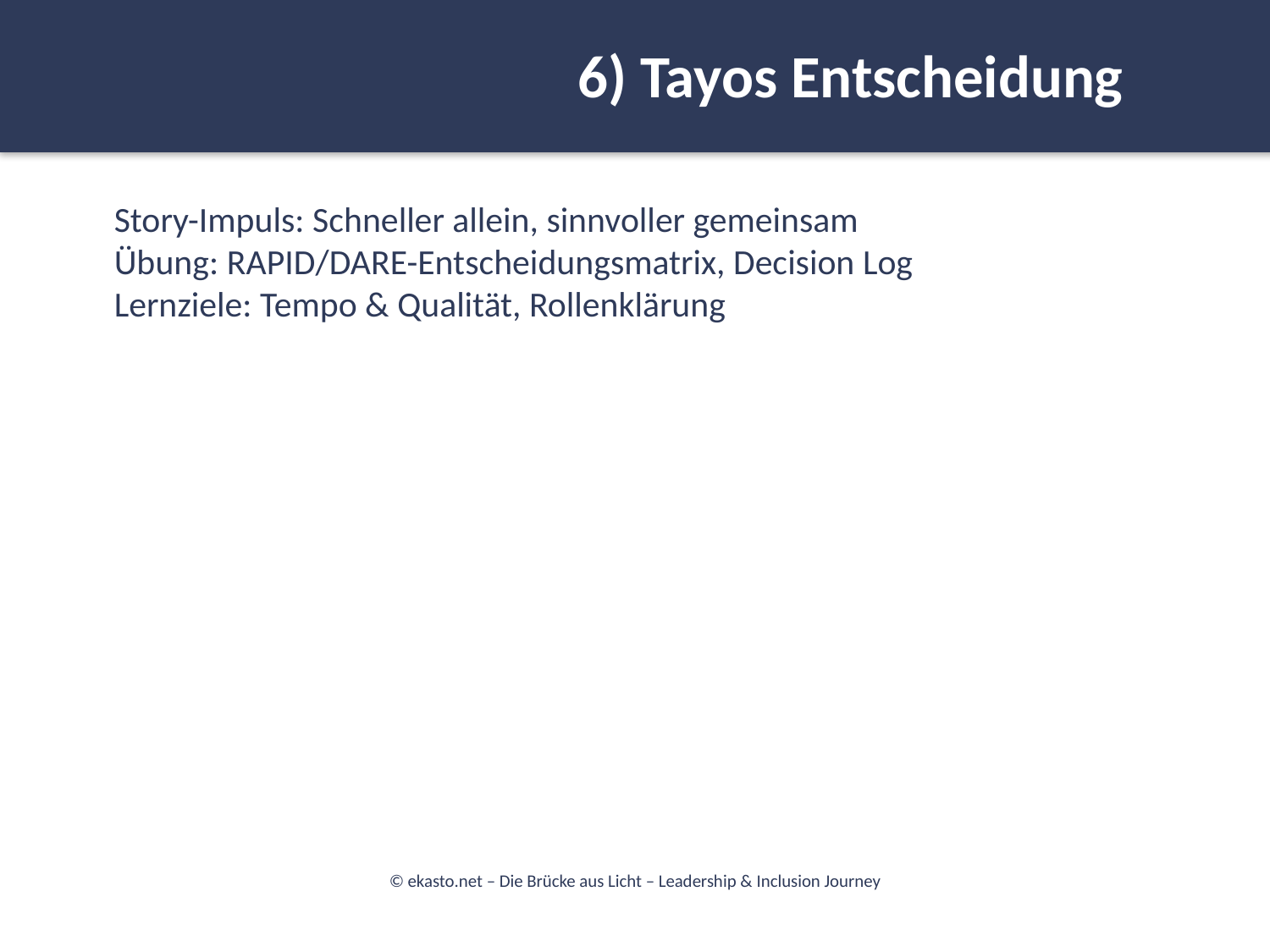

6) Tayos Entscheidung
#
Story-Impuls: Schneller allein, sinnvoller gemeinsam
Übung: RAPID/DARE-Entscheidungsmatrix, Decision Log
Lernziele: Tempo & Qualität, Rollenklärung
© ekasto.net – Die Brücke aus Licht – Leadership & Inclusion Journey